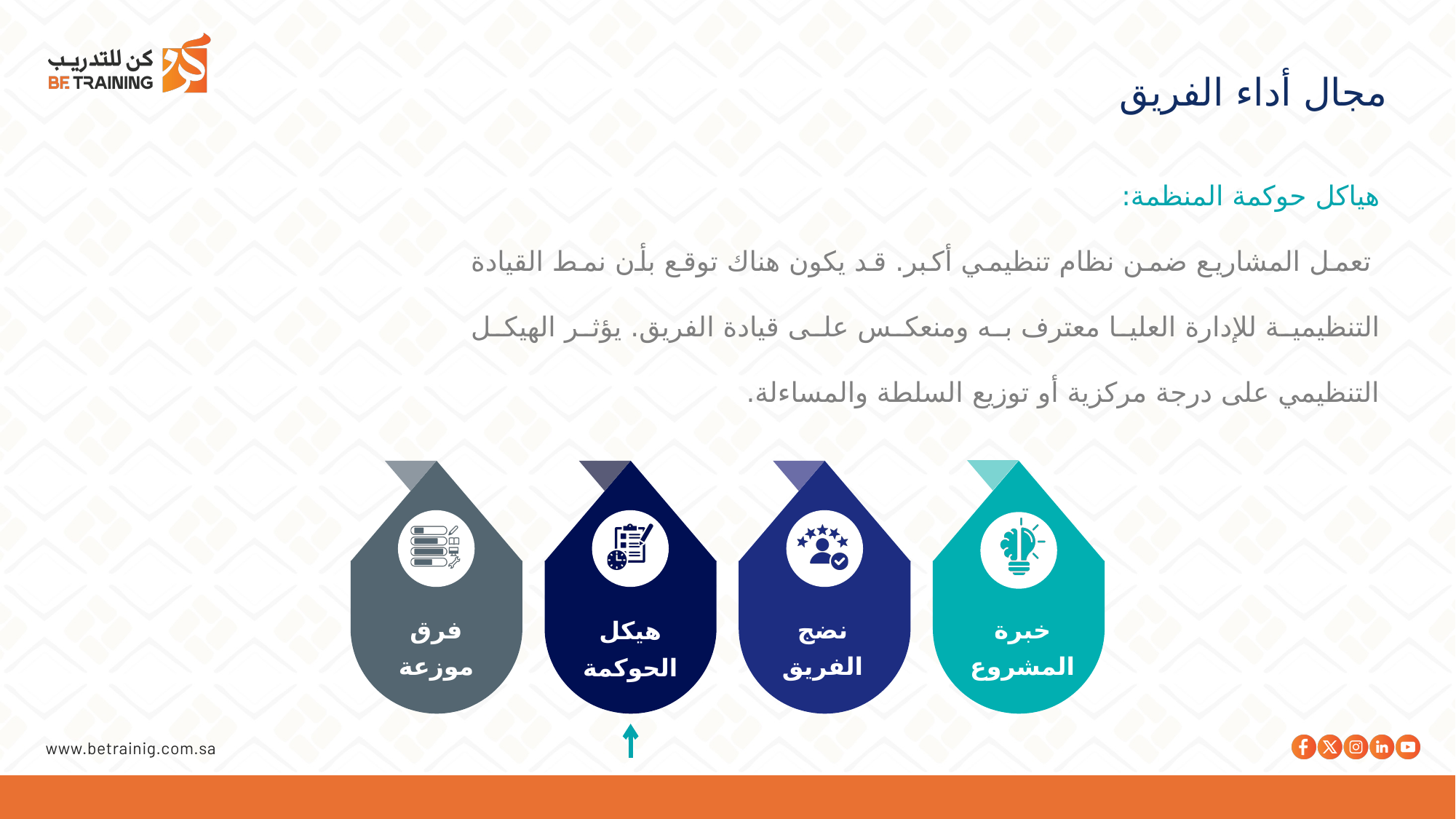

مجال أداء الفريق
هياكل حوكمة المنظمة:
 تعمل المشاريع ضمن نظام تنظيمي أكبر. قد يكون هناك توقع بأن نمط القيادة التنظيمية للإدارة العليا معترف به ومنعكس على قيادة الفريق. يؤثر الهيكل التنظيمي على درجة مركزية أو توزيع السلطة والمساءلة.

فرق موزعة
نضج الفريق
خبرة المشروع
هيكل الحوكمة